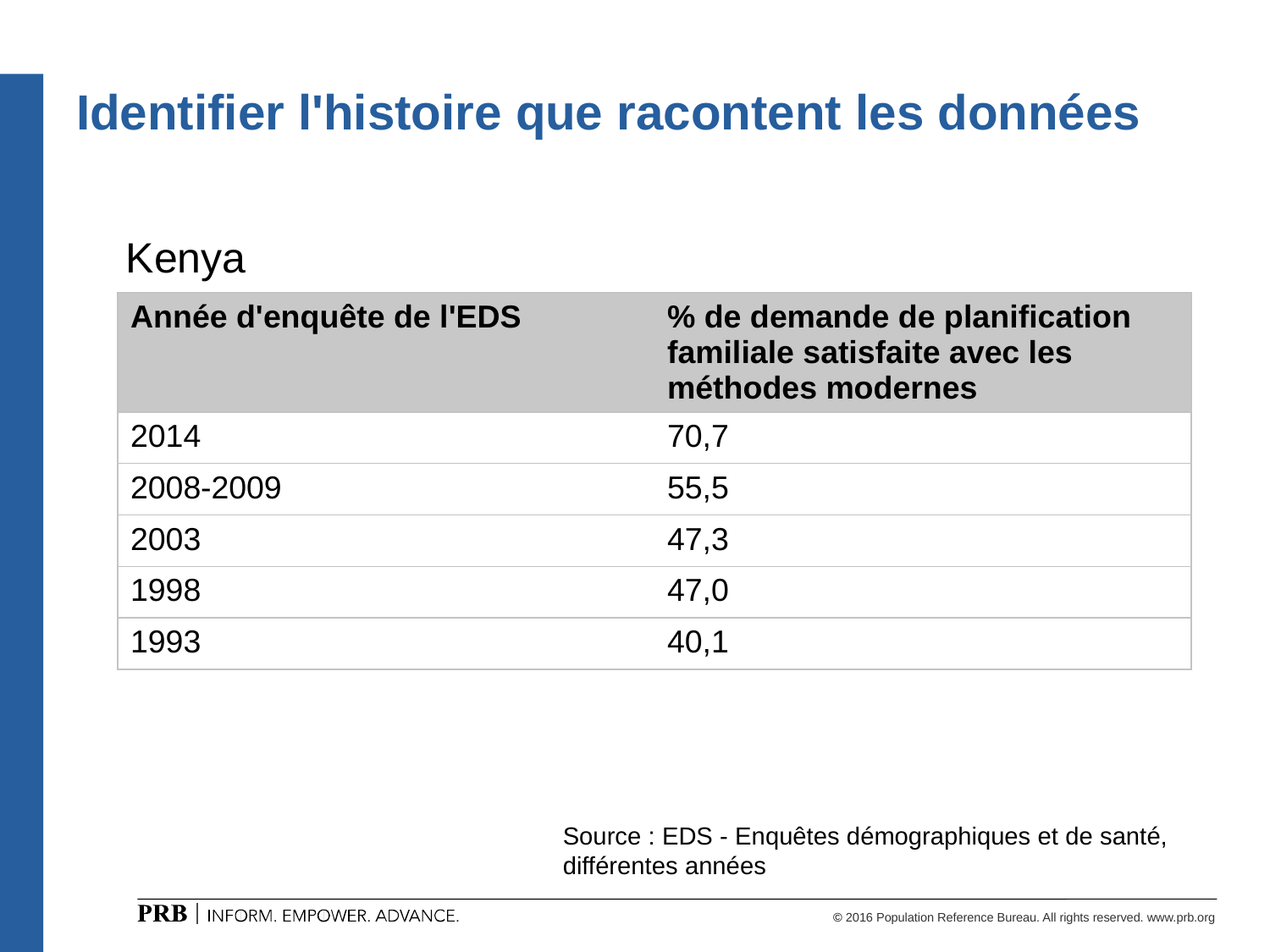

# Identifier l'histoire que racontent les données
Kenya
| Année d'enquête de l'EDS | % de demande de planification familiale satisfaite avec les méthodes modernes |
| --- | --- |
| 2014 | 70,7 |
| 2008-2009 | 55,5 |
| 2003 | 47,3 |
| 1998 | 47,0 |
| 1993 | 40,1 |
Source : EDS - Enquêtes démographiques et de santé, différentes années